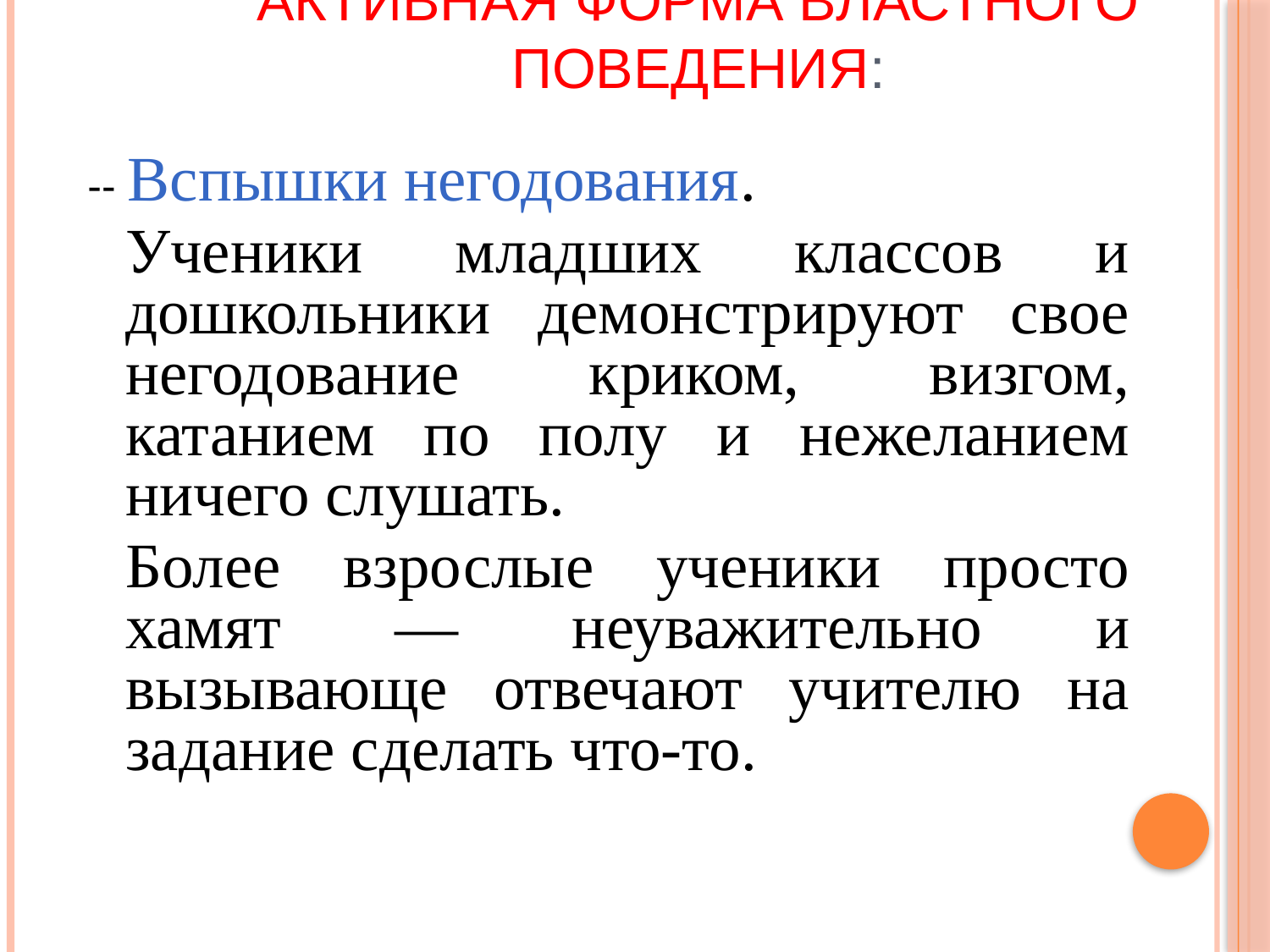

Активная форма властного поведения:
-- Вспышки негодования.
	Ученики младших классов и дошкольники демонстрируют свое негодование криком, визгом, катанием по полу и нежеланием ничего слушать.
	Более взрослые ученики просто хамят — неуважительно и вызывающе отвечают учителю на задание сделать что-то.